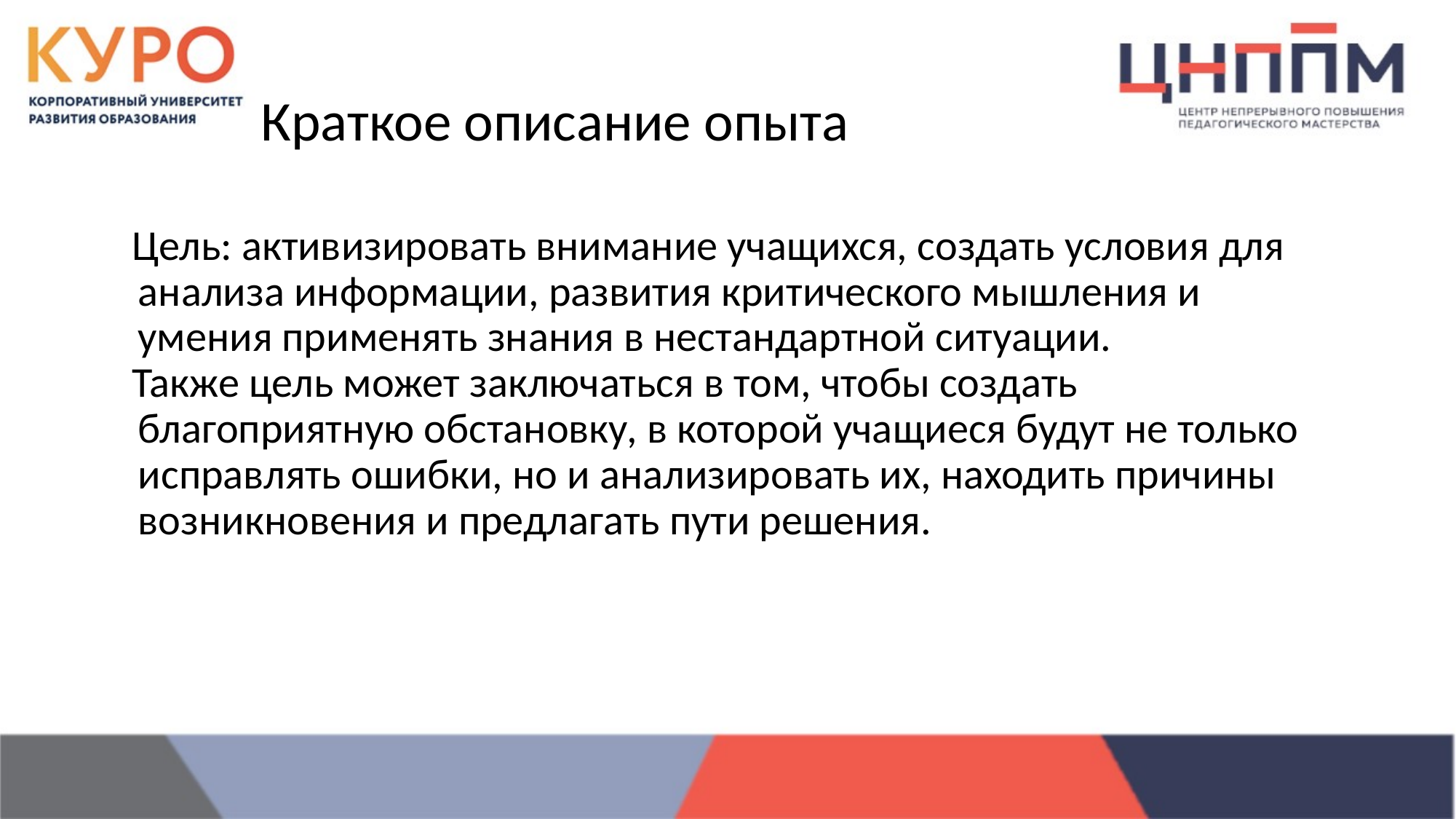

# Краткое описание опыта
Цель: активизировать внимание учащихся, создать условия для анализа информации, развития критического мышления и умения применять знания в нестандартной ситуации.
Также цель может заключаться в том, чтобы создать благоприятную обстановку, в которой учащиеся будут не только исправлять ошибки, но и анализировать их, находить причины возникновения и предлагать пути решения.